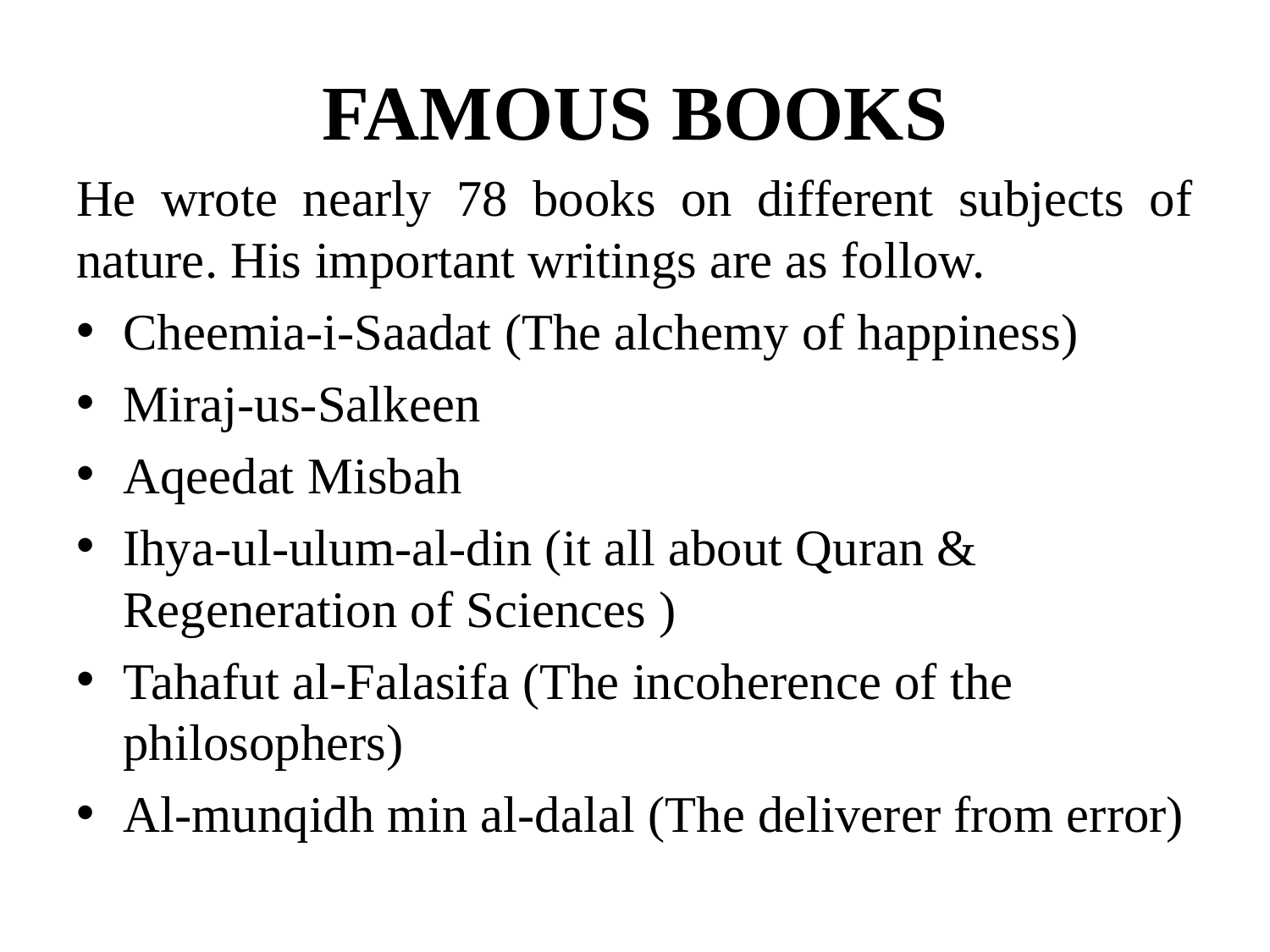

# FAMOUS BOOKS
He wrote nearly 78 books on different subjects of nature. His important writings are as follow.
Cheemia-i-Saadat (The alchemy of happiness)
Miraj-us-Salkeen
Aqeedat Misbah
Ihya-ul-ulum-al-din (it all about Quran & Regeneration of Sciences )
Tahafut al-Falasifa (The incoherence of the philosophers)
Al-munqidh min al-dalal (The deliverer from error)